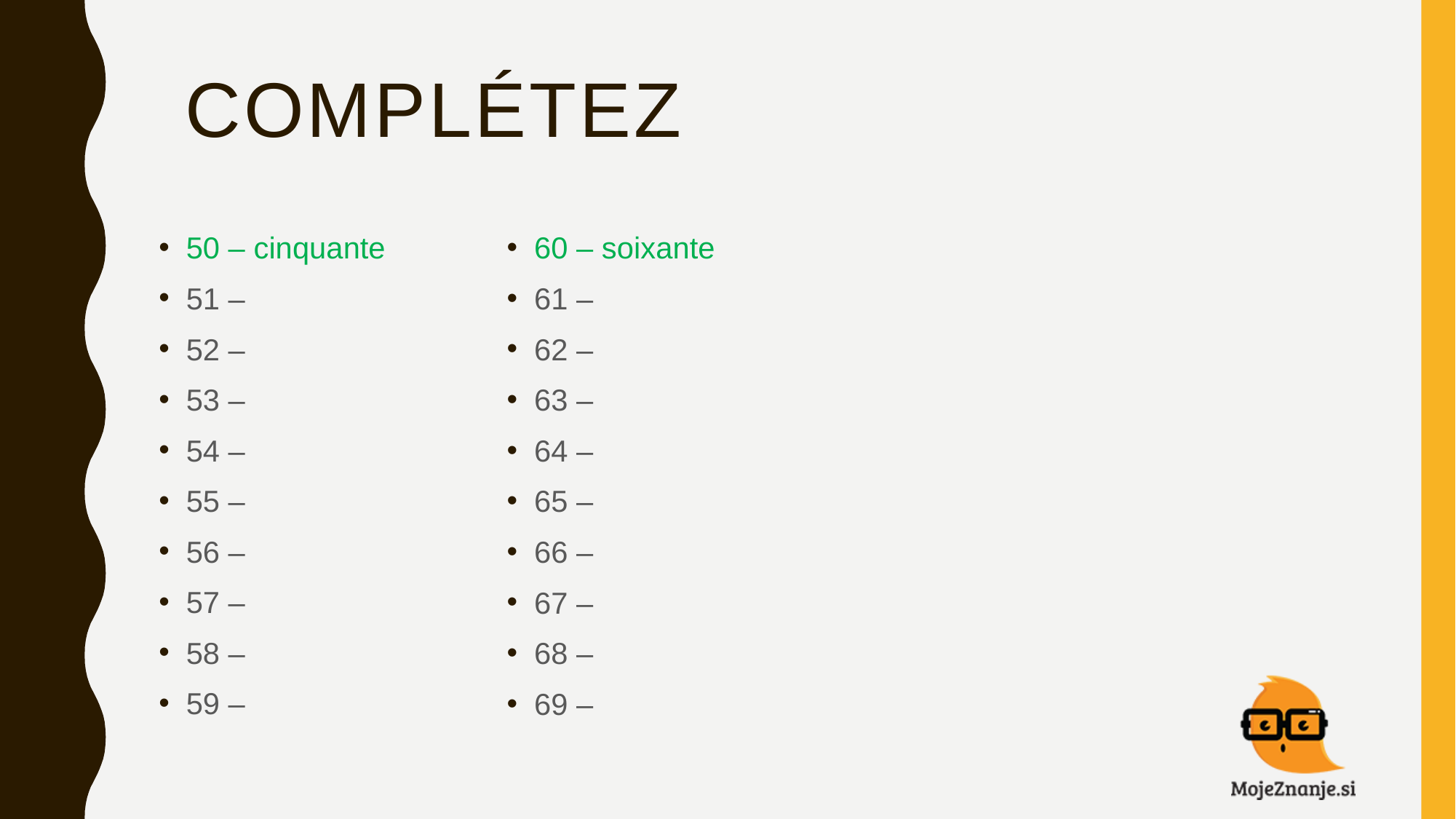

Complétez
50 – cinquante
51 –
52 –
53 –
54 –
55 –
56 –
57 –
58 –
59 –
60 – soixante
61 –
62 –
63 –
64 –
65 –
66 –
67 –
68 –
69 –